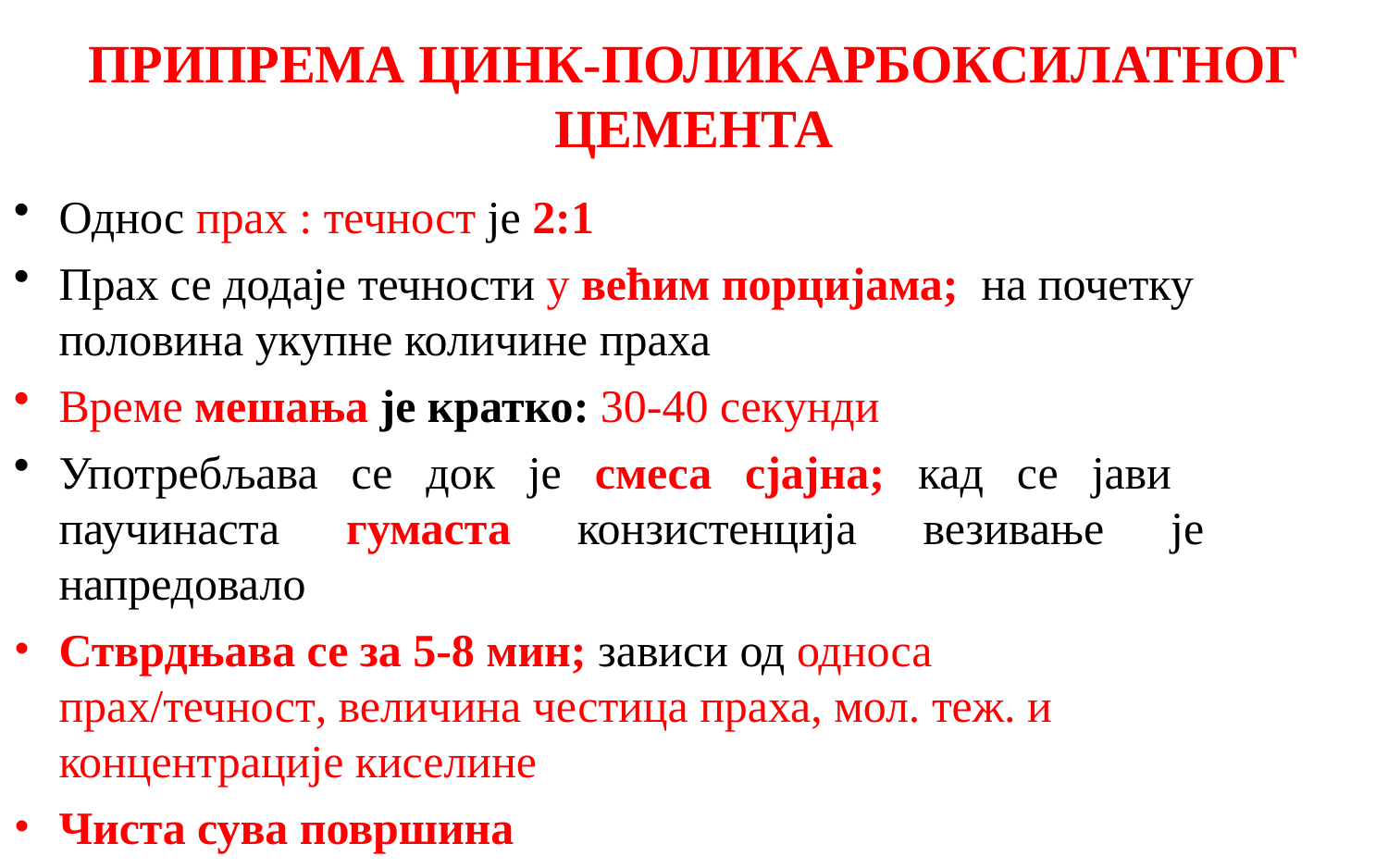

# ПРИПРЕМА ЦИНК-ПОЛИКАРБОКСИЛАТНОГ ЦЕМЕНТА
Однос прах : течност је 2:1
Прах се додаје течности у већим порцијама;  на почетку  половина укупне количине праха
Време мешања је кратко: 30-40 секунди
Употребљава се док је смеса сјајна; кад се јави  паучинаста гумаста конзистенција везивање је напредовало
Стврдњава се за 5-8 мин; зависи од односа прах/течност, величина честица праха, мол. теж. и концентрације киселине
Чиста сува површина